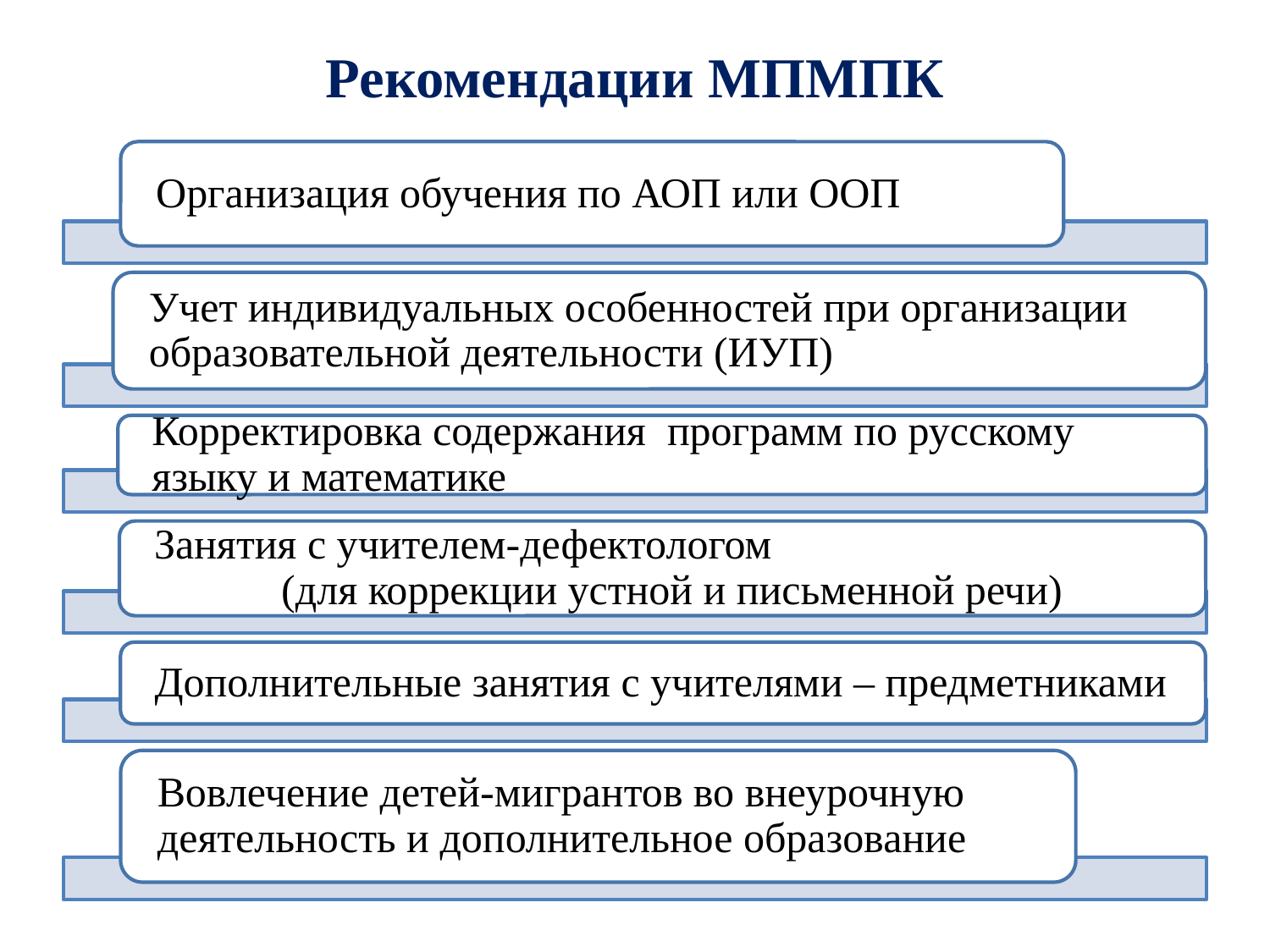

Рекомендации МПМПК
Организация обучения по АОП или ООП
Учет индивидуальных особенностей при организации образовательной деятельности (ИУП)
Корректировка содержания  программ по русскому языку и математике
Занятия с учителем-дефектологом                                                  (для коррекции устной и письменной речи)
Дополнительные занятия с учителями – предметниками
Вовлечение детей-мигрантов во внеурочную деятельность и дополнительное образование